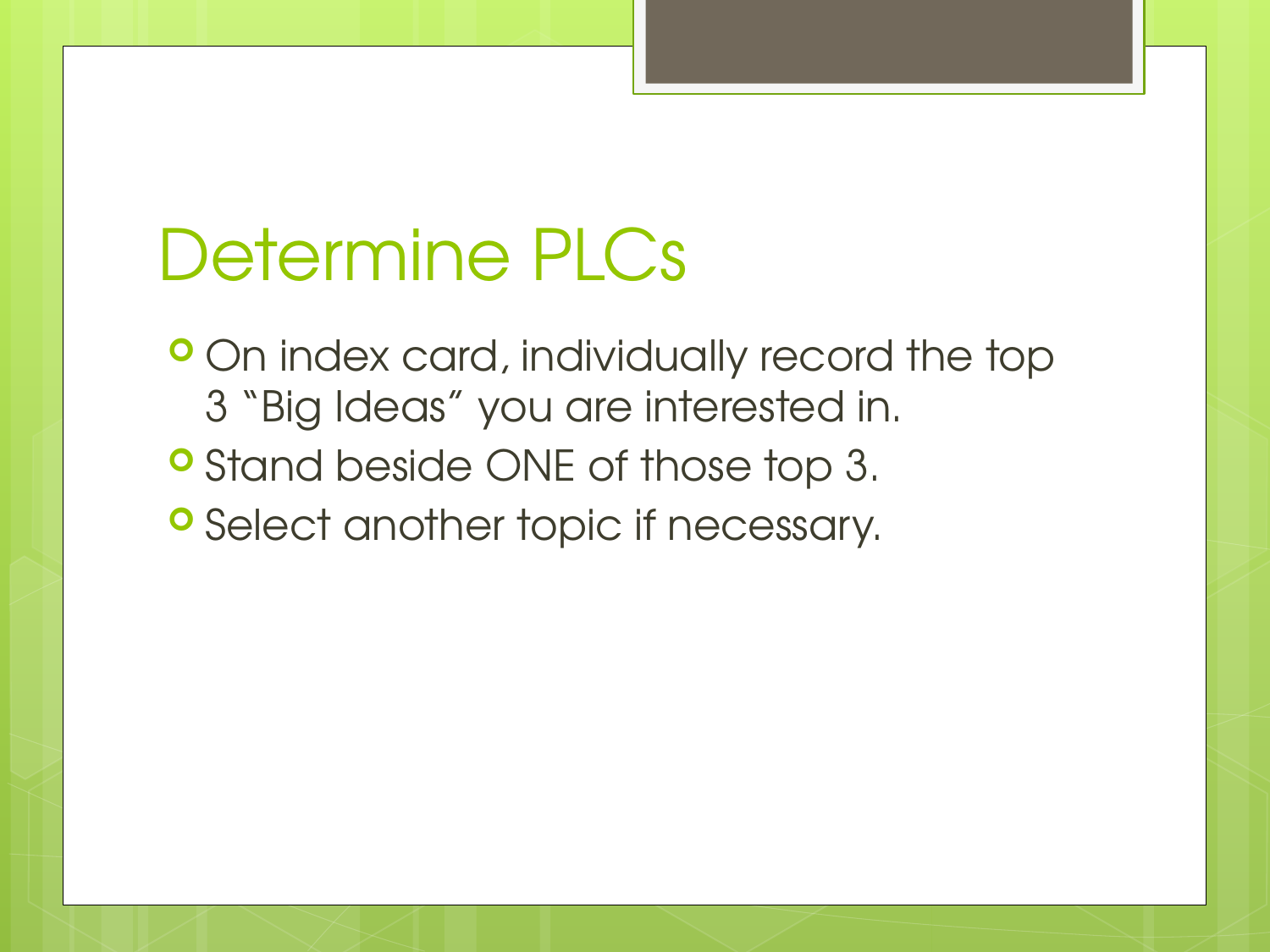

# Determine PLCs
On index card, individually record the top 3 “Big Ideas” you are interested in.
Stand beside ONE of those top 3.
Select another topic if necessary.